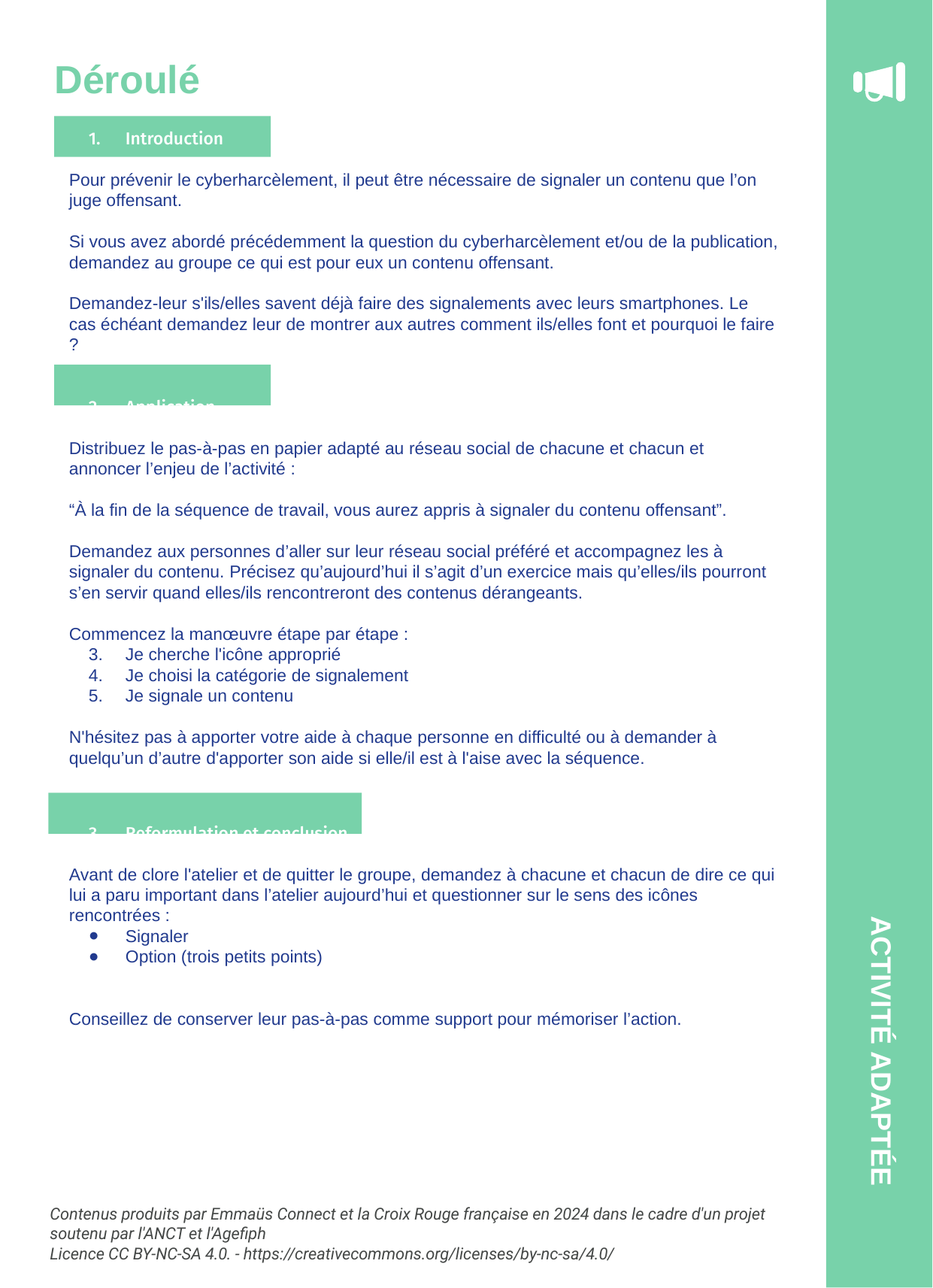

Déroulé

Introduction

Pour prévenir le cyberharcèlement, il peut être nécessaire de signaler un contenu que l’on juge offensant.

Si vous avez abordé précédemment la question du cyberharcèlement et/ou de la publication, demandez au groupe ce qui est pour eux un contenu offensant.

Demandez-leur s'ils/elles savent déjà faire des signalements avec leurs smartphones. Le cas échéant demandez leur de montrer aux autres comment ils/elles font et pourquoi le faire ?

Application

Distribuez le pas-à-pas en papier adapté au réseau social de chacune et chacun et annoncer l’enjeu de l’activité :

“À la fin de la séquence de travail, vous aurez appris à signaler du contenu offensant”.

Demandez aux personnes d’aller sur leur réseau social préféré et accompagnez les à signaler du contenu. Précisez qu’aujourd’hui il s’agit d’un exercice mais qu’elles/ils pourront s’en servir quand elles/ils rencontreront des contenus dérangeants.

Commencez la manœuvre étape par étape :
Je cherche l'icône approprié
Je choisi la catégorie de signalement
Je signale un contenu

N'hésitez pas à apporter votre aide à chaque personne en difficulté ou à demander à quelqu’un d’autre d'apporter son aide si elle/il est à l'aise avec la séquence.

Reformulation et conclusion

Avant de clore l'atelier et de quitter le groupe, demandez à chacune et chacun de dire ce qui lui a paru important dans l’atelier aujourd’hui et questionner sur le sens des icônes rencontrées :
Signaler
Option (trois petits points)

Conseillez de conserver leur pas-à-pas comme support pour mémoriser l’action.

ACTIVITÉ ADAPTÉE